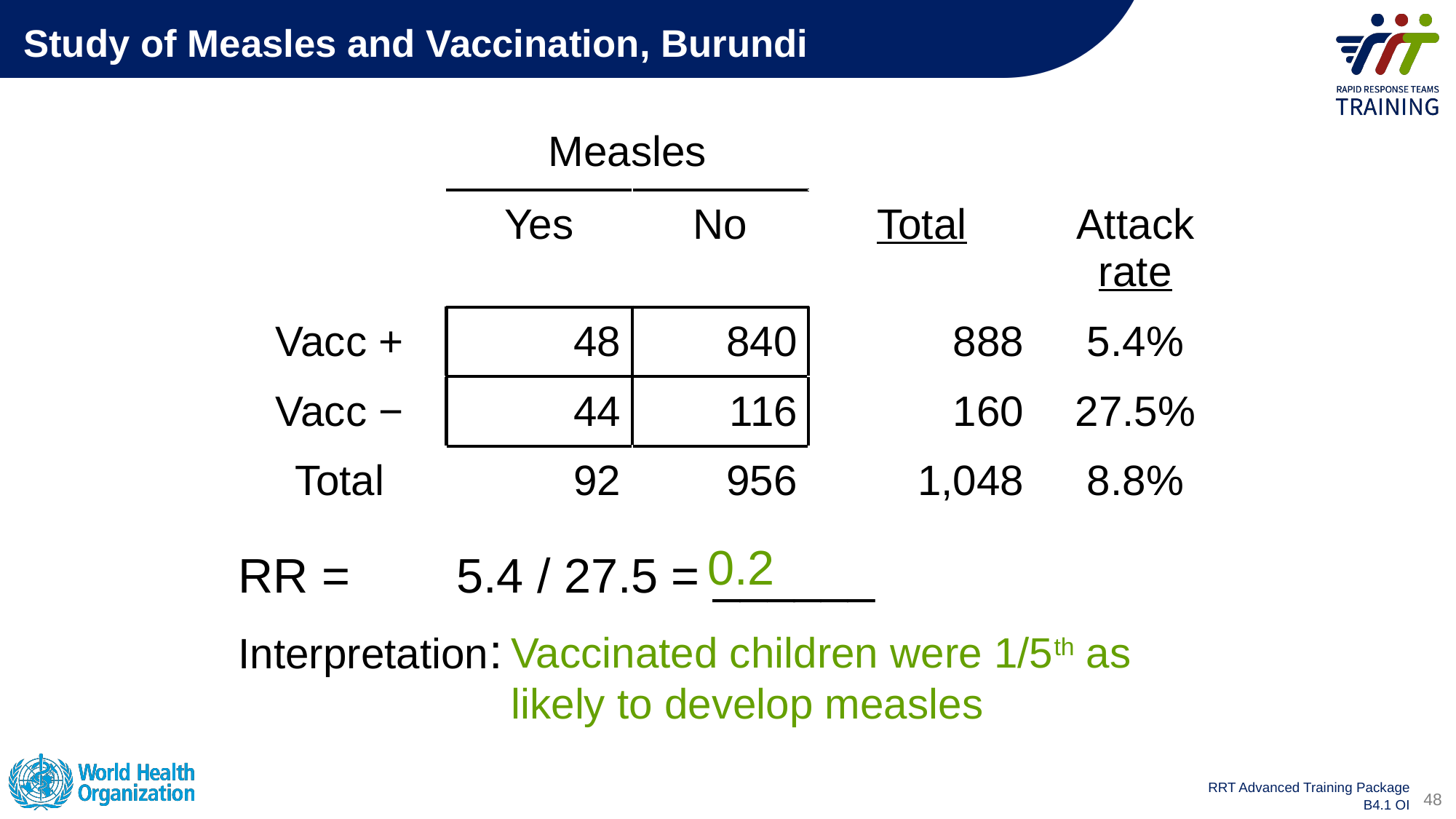

Study of Measles and Vaccination, Burundi
|  | Measles |  |  | Attack rate |
| --- | --- | --- | --- | --- |
|  | Yes | No | Total |  |
| Vacc + | 48 | 840 | 888 | 5.4% |
| Vacc − | 44 | 116 | 160 | 27.5% |
| Total | 92 | 956 | 1,048 | 8.8% |
0.2
RR =	5.4 / 27.5 = ______
Interpretation:

Vaccinated children were 1/5th as likely to develop measles